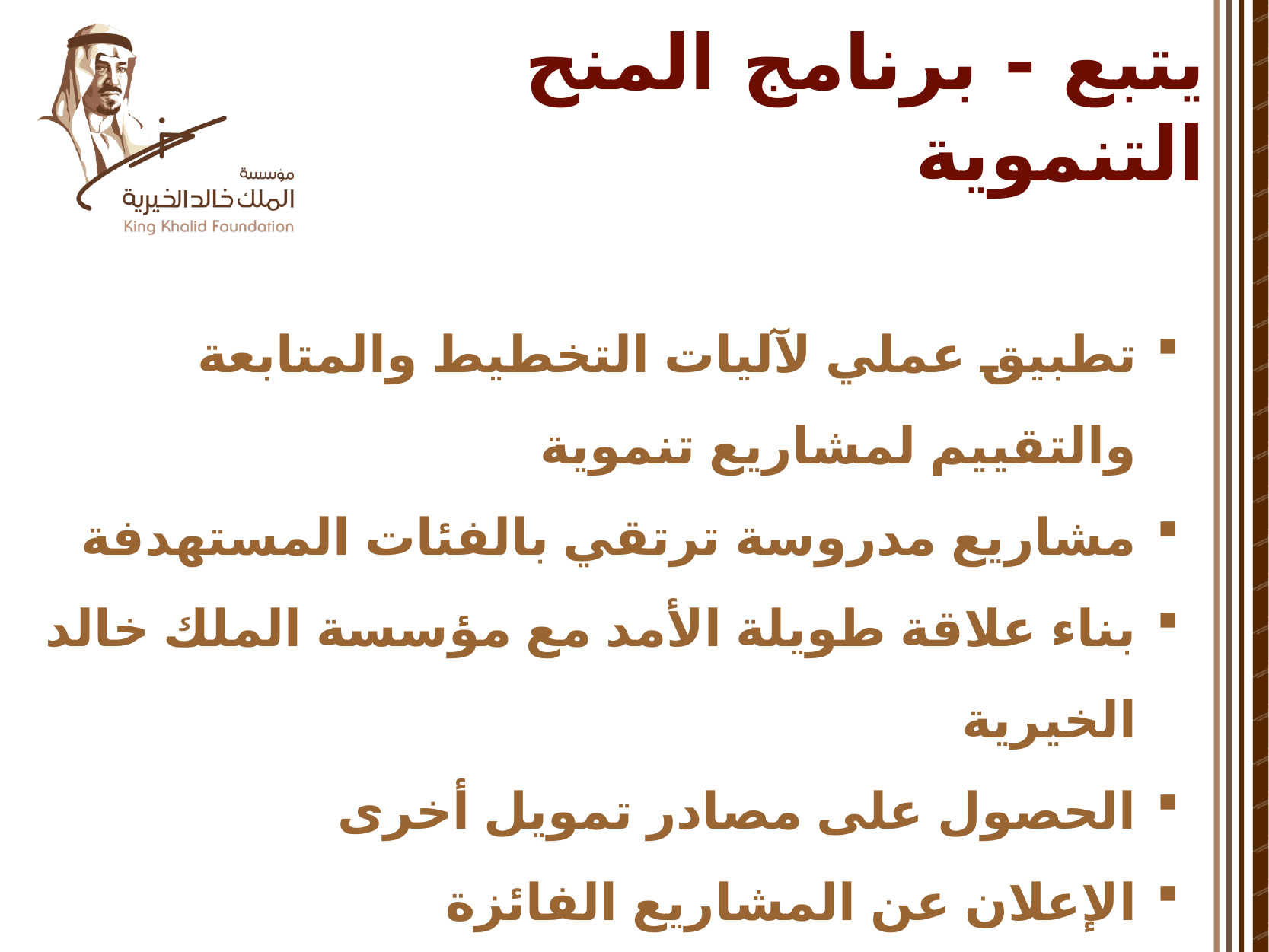

# يتبع - برنامج المنح التنموية
تطبيق عملي لآليات التخطيط والمتابعة والتقييم لمشاريع تنموية
مشاريع مدروسة ترتقي بالفئات المستهدفة
بناء علاقة طويلة الأمد مع مؤسسة الملك خالد الخيرية
الحصول على مصادر تمويل أخرى
الإعلان عن المشاريع الفائزة